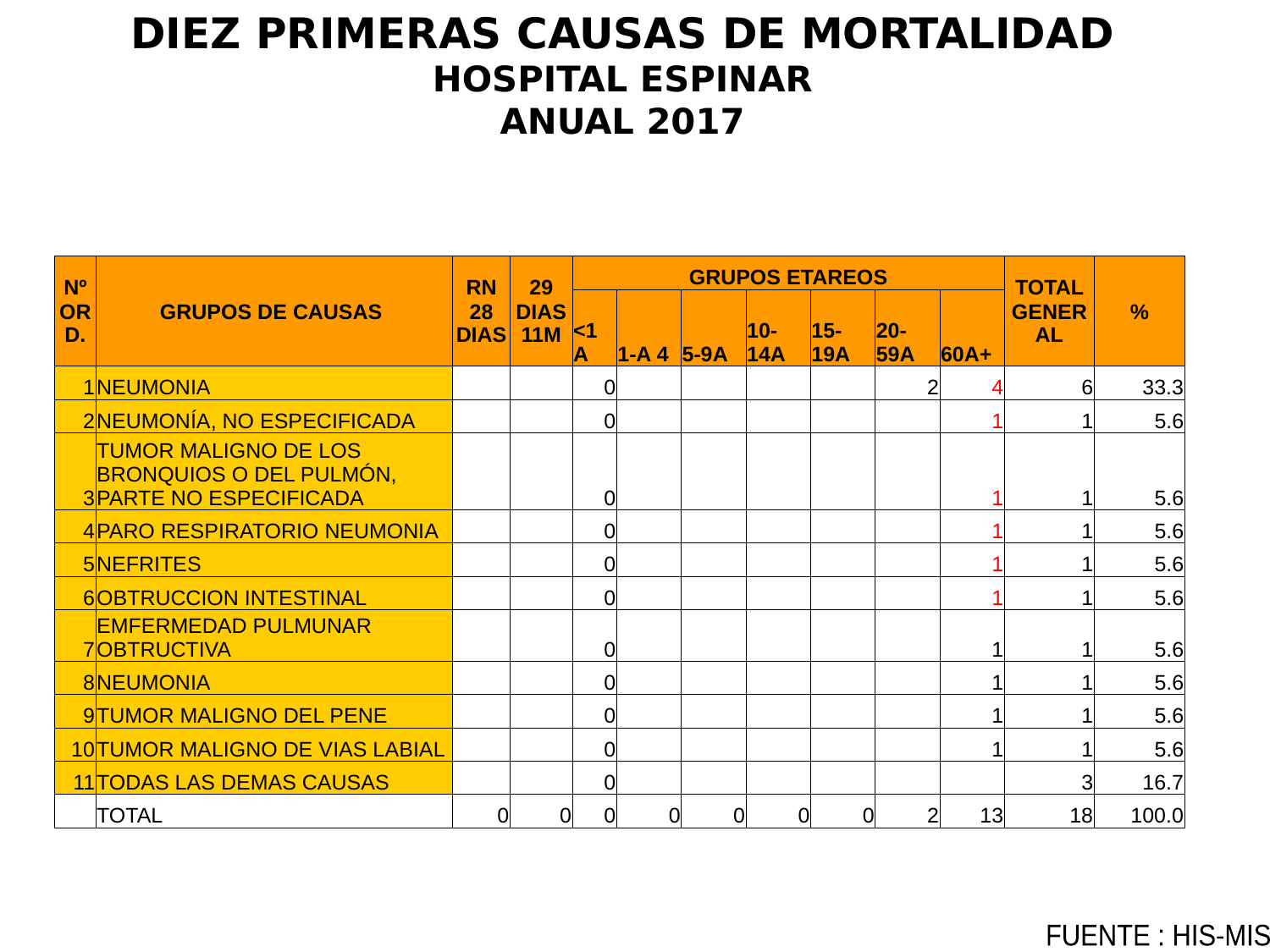

DIEZ PRIMERAS CAUSAS DE MORTALIDAD
HOSPITAL ESPINAR
ANUAL 2017
| Nº ORD. | GRUPOS DE CAUSAS | RN 28 DIAS | 29 DIAS 11M | GRUPOS ETAREOS |  |  |  |  |  |  | TOTAL GENERAL | % |
| --- | --- | --- | --- | --- | --- | --- | --- | --- | --- | --- | --- | --- |
|  |  |  |  | <1 A | 1-A 4 | 5-9A | 10-14A | 15-19A | 20-59A | 60A+ |  |  |
| 1 | NEUMONIA |  |  | 0 |  |  |  |  | 2 | 4 | 6 | 33.3 |
| 2 | NEUMONÍA, NO ESPECIFICADA |  |  | 0 |  |  |  |  |  | 1 | 1 | 5.6 |
| 3 | TUMOR MALIGNO DE LOS BRONQUIOS O DEL PULMÓN, PARTE NO ESPECIFICADA |  |  | 0 |  |  |  |  |  | 1 | 1 | 5.6 |
| 4 | PARO RESPIRATORIO NEUMONIA |  |  | 0 |  |  |  |  |  | 1 | 1 | 5.6 |
| 5 | NEFRITES |  |  | 0 |  |  |  |  |  | 1 | 1 | 5.6 |
| 6 | OBTRUCCION INTESTINAL |  |  | 0 |  |  |  |  |  | 1 | 1 | 5.6 |
| 7 | EMFERMEDAD PULMUNAR OBTRUCTIVA |  |  | 0 |  |  |  |  |  | 1 | 1 | 5.6 |
| 8 | NEUMONIA |  |  | 0 |  |  |  |  |  | 1 | 1 | 5.6 |
| 9 | TUMOR MALIGNO DEL PENE |  |  | 0 |  |  |  |  |  | 1 | 1 | 5.6 |
| 10 | TUMOR MALIGNO DE VIAS LABIAL |  |  | 0 |  |  |  |  |  | 1 | 1 | 5.6 |
| 11 | TODAS LAS DEMAS CAUSAS |  |  | 0 |  |  |  |  |  |  | 3 | 16.7 |
|  | TOTAL | 0 | 0 | 0 | 0 | 0 | 0 | 0 | 2 | 13 | 18 | 100.0 |
FUENTE : HIS-MIS